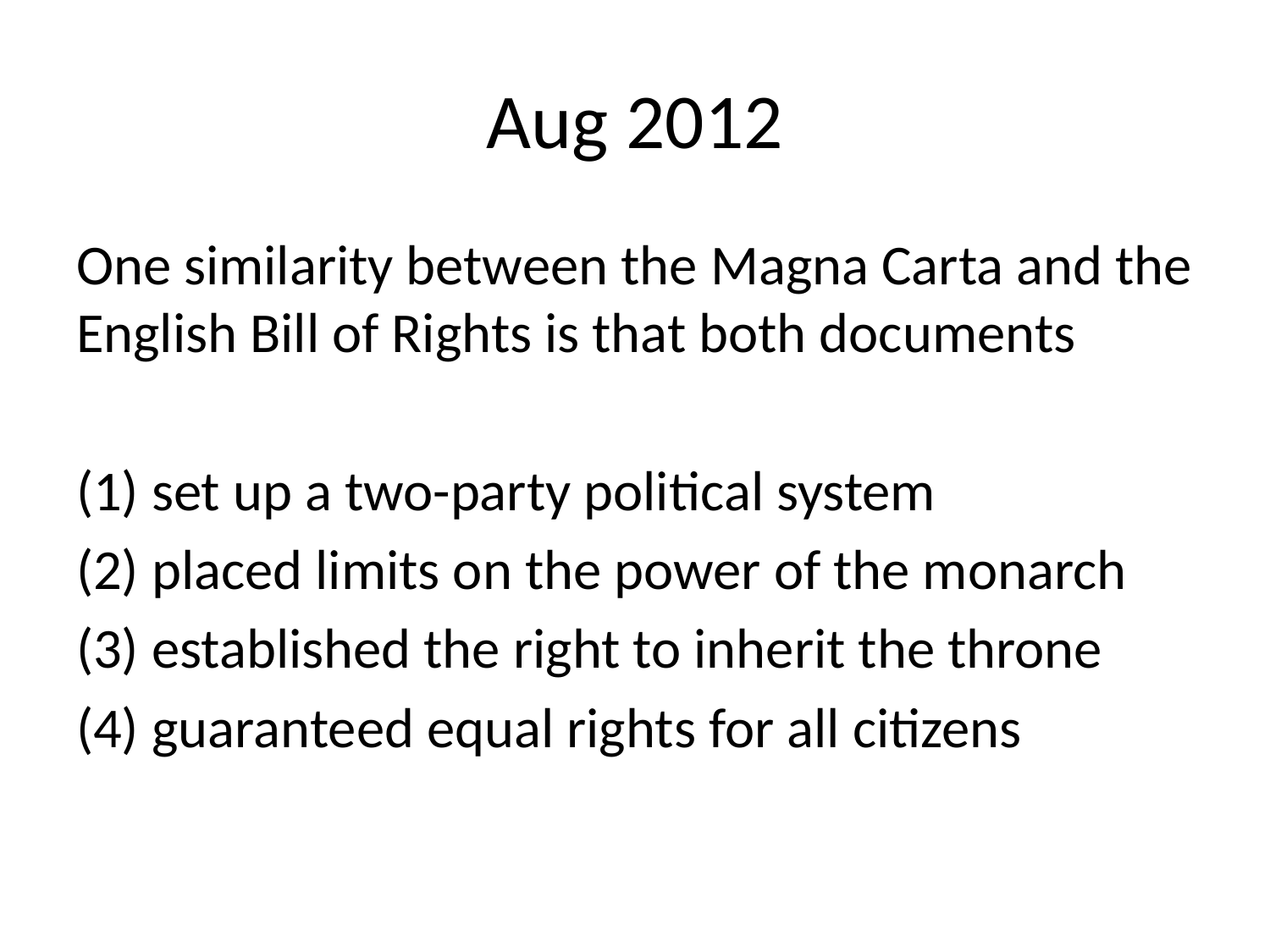

# Aug 2012
One similarity between the Magna Carta and the English Bill of Rights is that both documents

(1) set up a two-party political system
(2) placed limits on the power of the monarch
(3) established the right to inherit the throne
(4) guaranteed equal rights for all citizens